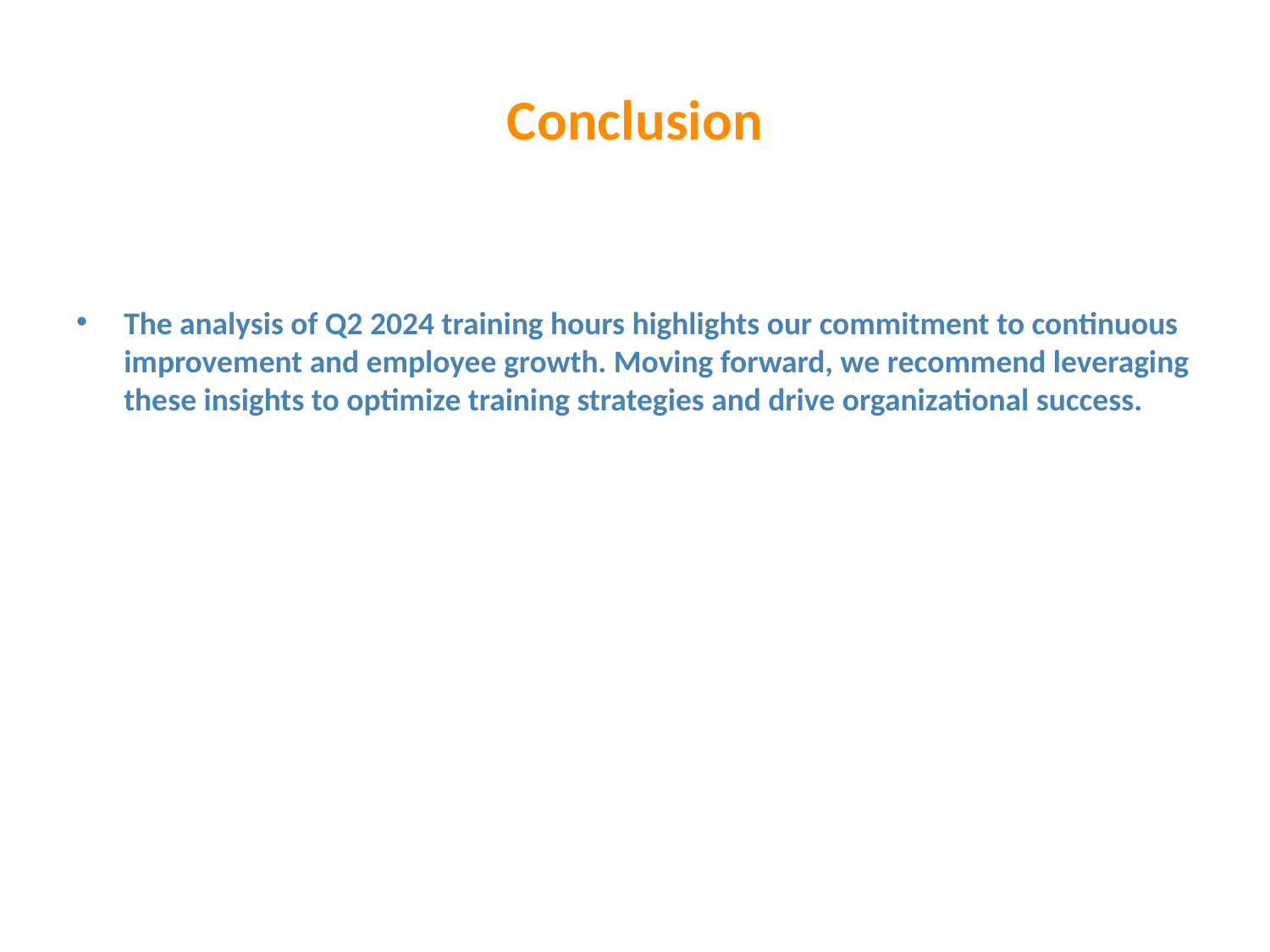

# Conclusion

The analysis of Q2 2024 training hours highlights our commitment to continuous improvement and employee growth. Moving forward, we recommend leveraging these insights to optimize training strategies and drive organizational success.